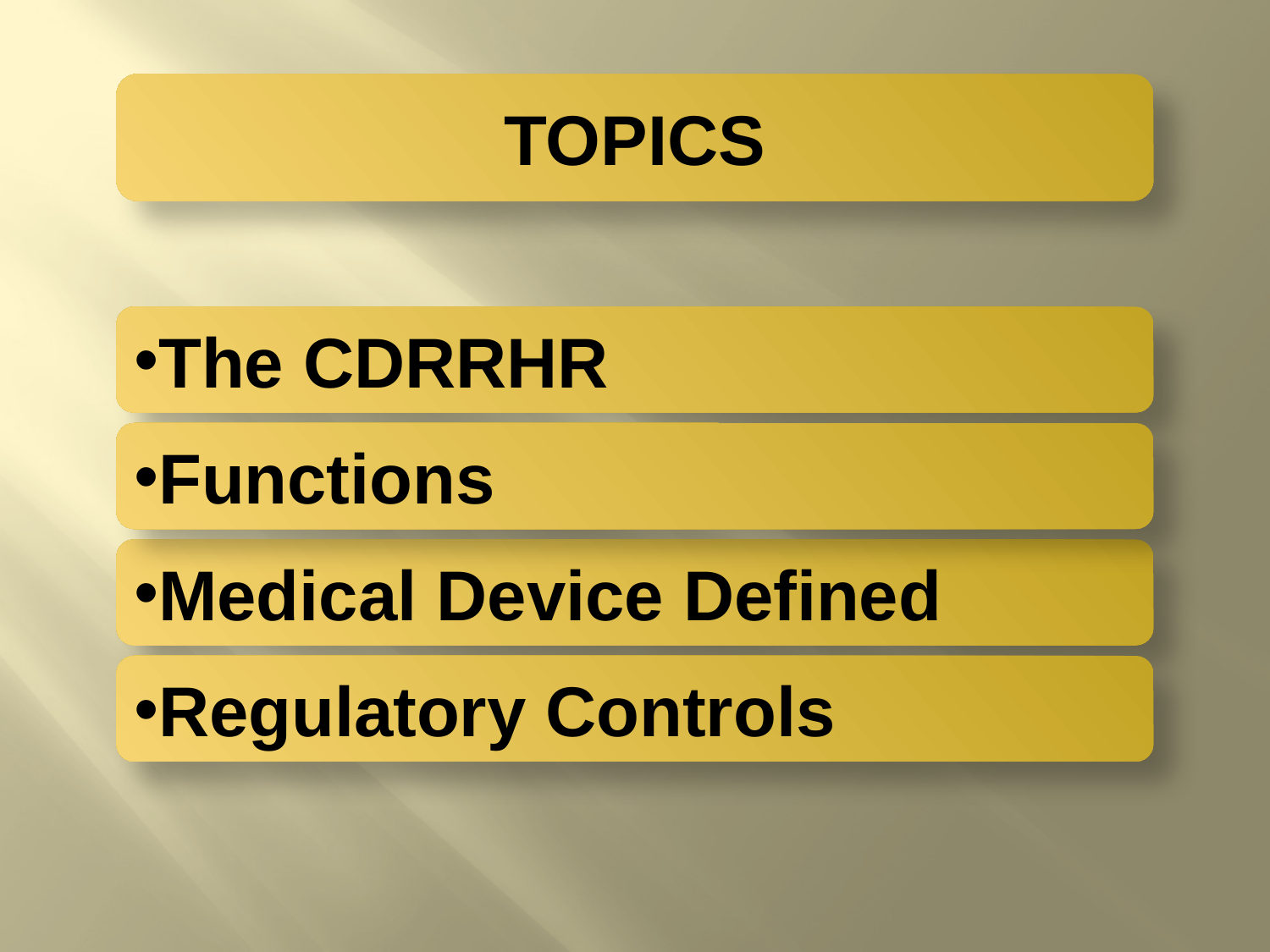

TOPICS
The CDRRHR

Functions

Medical Device Defined
Regulatory Controls